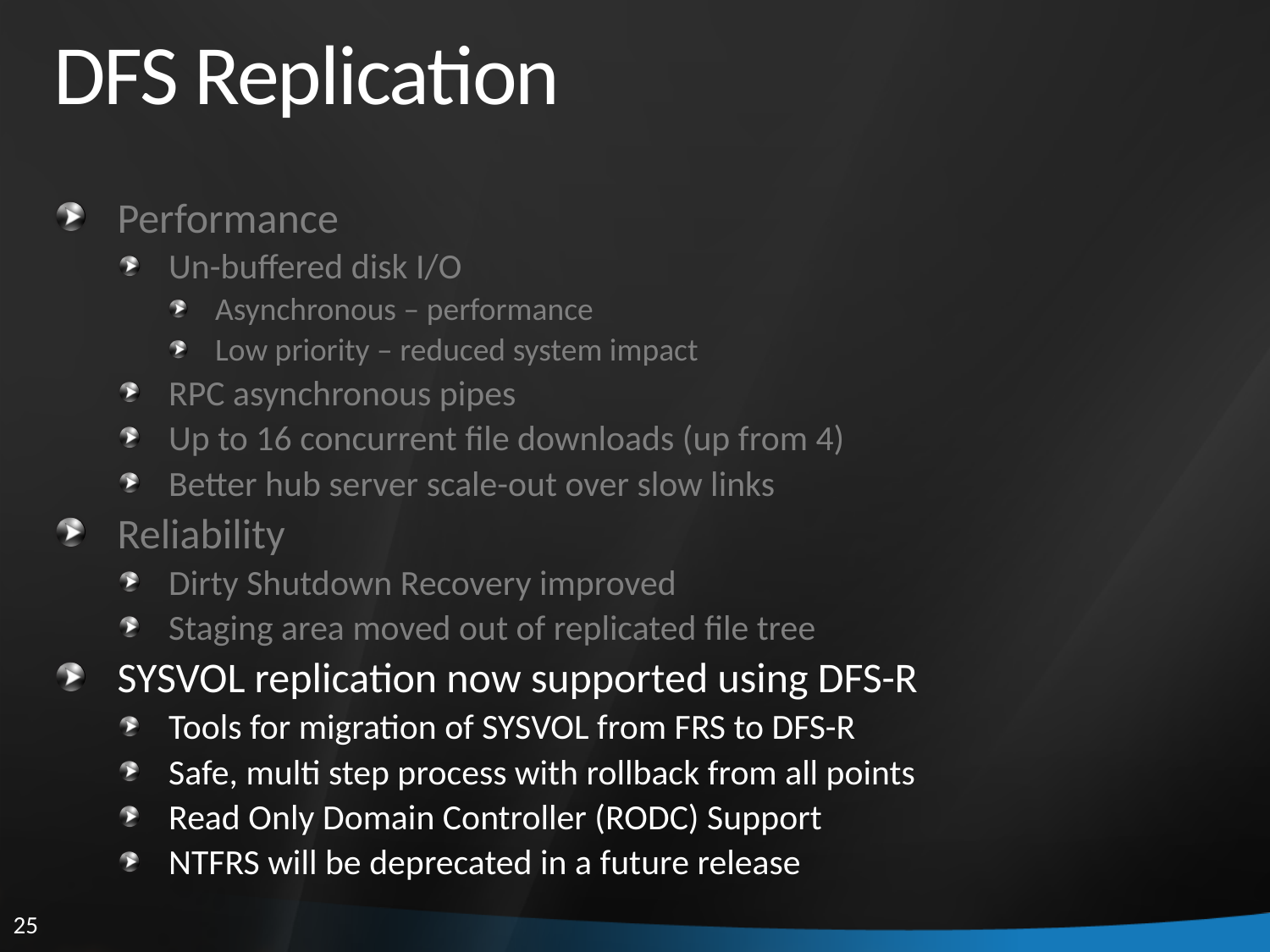

# DFS Replication
Performance
Un-buffered disk I/O
Asynchronous – performance
Low priority – reduced system impact
RPC asynchronous pipes
Up to 16 concurrent file downloads (up from 4)
Better hub server scale-out over slow links
Reliability
Dirty Shutdown Recovery improved
Staging area moved out of replicated file tree
SYSVOL replication now supported using DFS-R
Tools for migration of SYSVOL from FRS to DFS-R
Safe, multi step process with rollback from all points
Read Only Domain Controller (RODC) Support
NTFRS will be deprecated in a future release